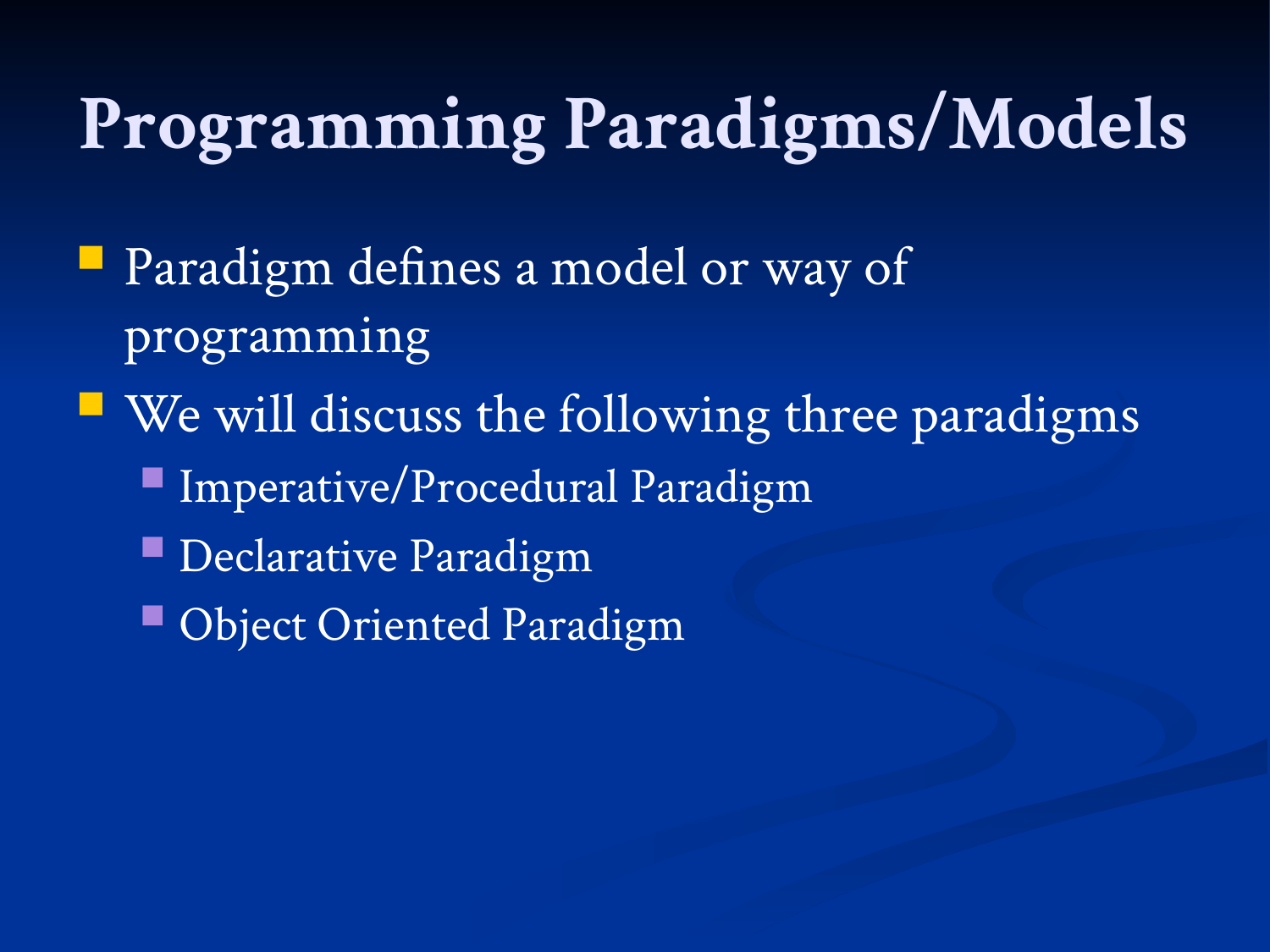

# Programming Paradigms/Models
Paradigm defines a model or way of programming
We will discuss the following three paradigms
Imperative/Procedural Paradigm
Declarative Paradigm
Object Oriented Paradigm